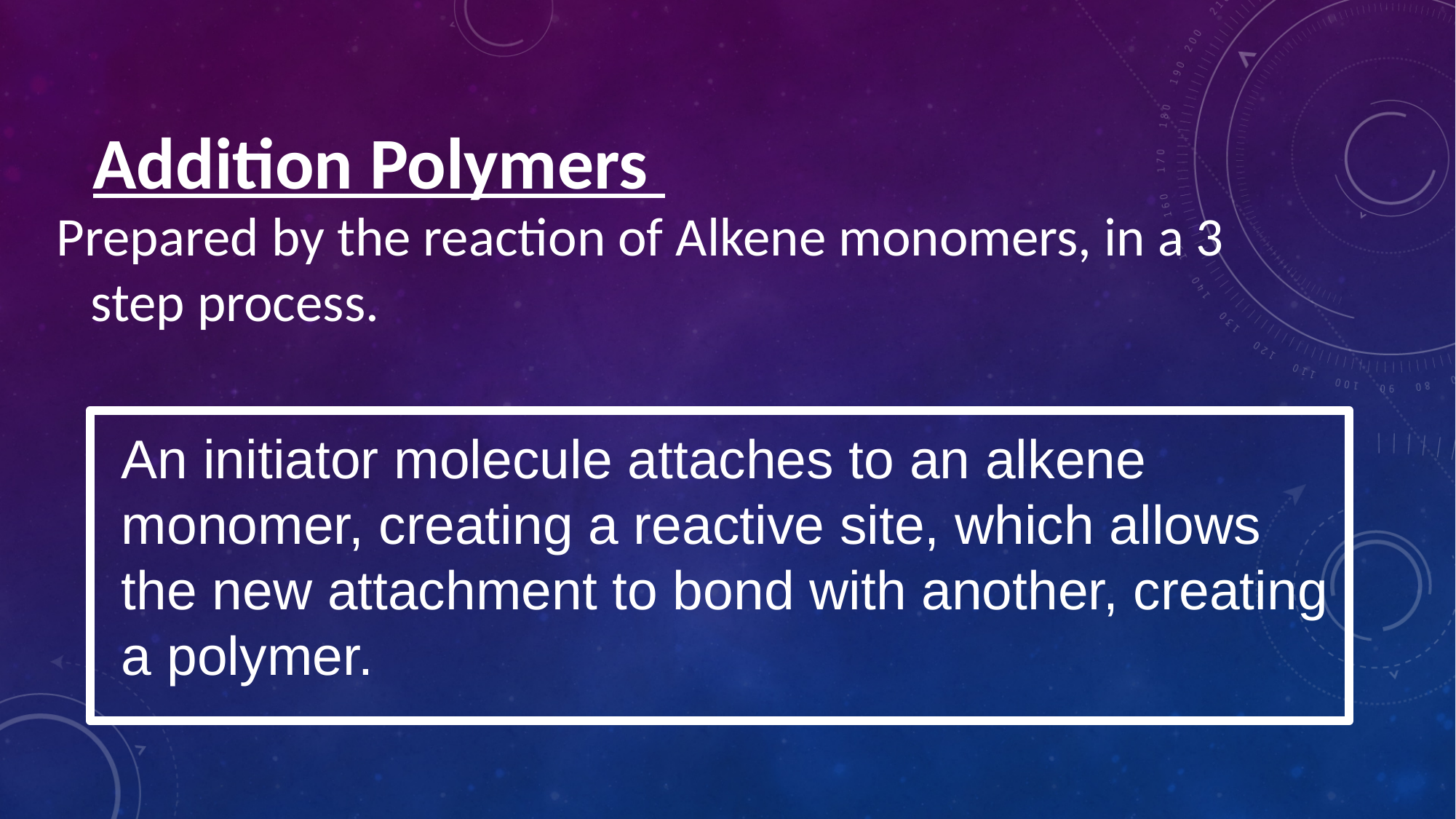

Prepared by the reaction of Alkene monomers, in a 3 step process.
# Addition Polymers

An initiator molecule attaches to an alkene monomer, creating a reactive site, which allows the new attachment to bond with another, creating a polymer.